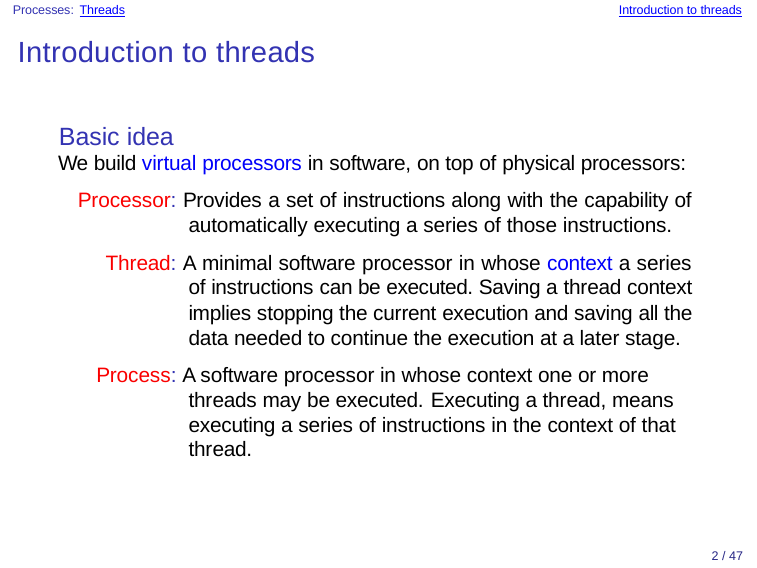

Processes: Threads
Introduction to threads
Introduction to threads

Basic idea
We build virtual processors in software, on top of physical processors:
Processor: Provides a set of instructions along with the capability of  automatically executing a series of those instructions.
Thread: A minimal software processor in whose context a series  of instructions can be executed. Saving a thread context  implies stopping the current execution and saving all the  data needed to continue the execution at a later stage.
Process: A software processor in whose context one or more  threads may be executed. Executing a thread, means  executing a series of instructions in the context of that  thread.
2 / 47